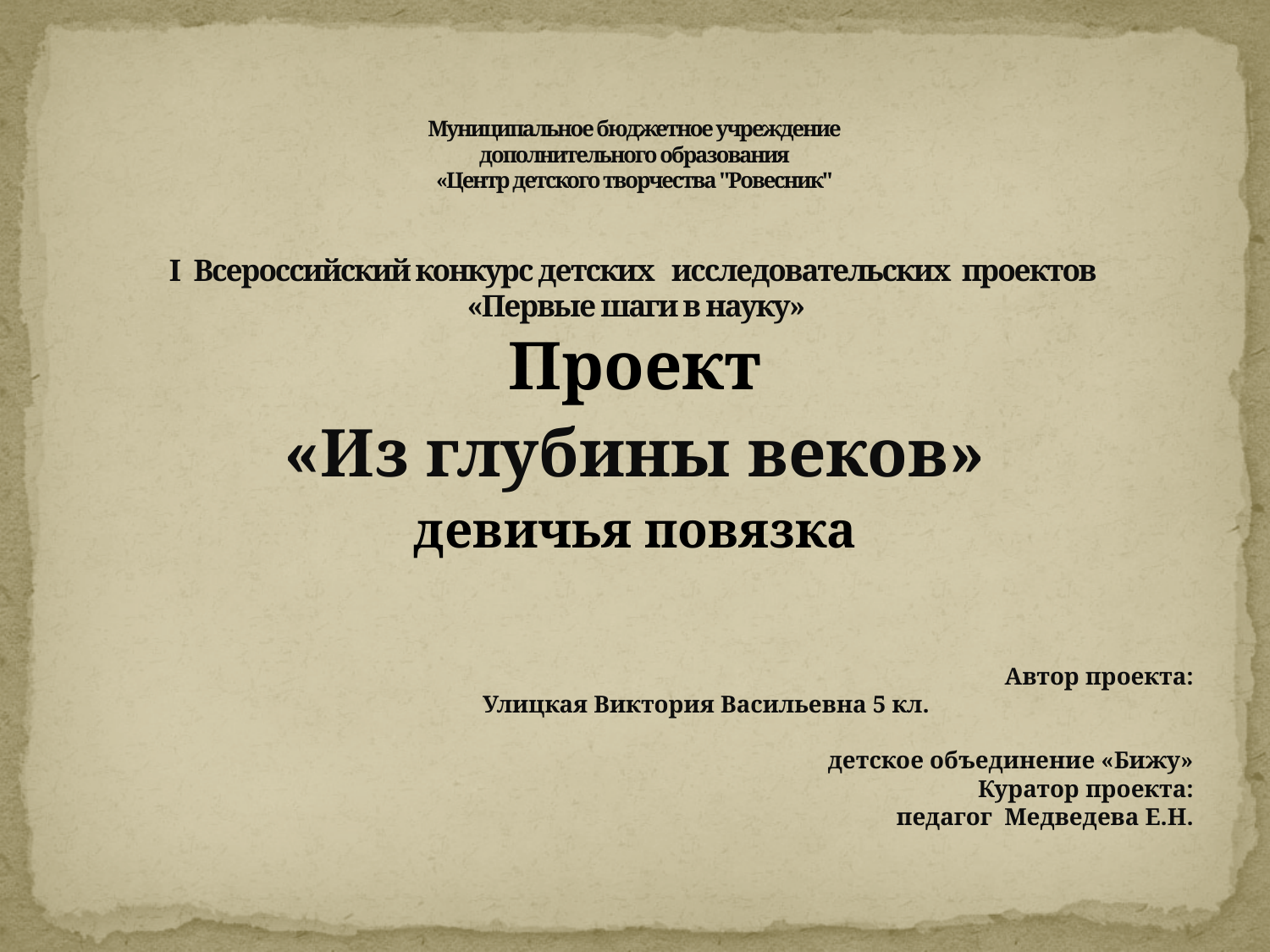

# Муниципальное бюджетное учреждение  дополнительного образования  «Центр детского творчества "Ровесник" I  Всероссийский конкурс детских   исследовательских  проектов «Первые шаги в науку»

Проект
«Из глубины веков»
девичья повязка

Автор проекта:
                                                                  Улицкая Виктория Васильевна 5 кл.
                                         детское объединение «Бижу»
                                   Куратор проекта:
                                              педагог  Медведева Е.Н.